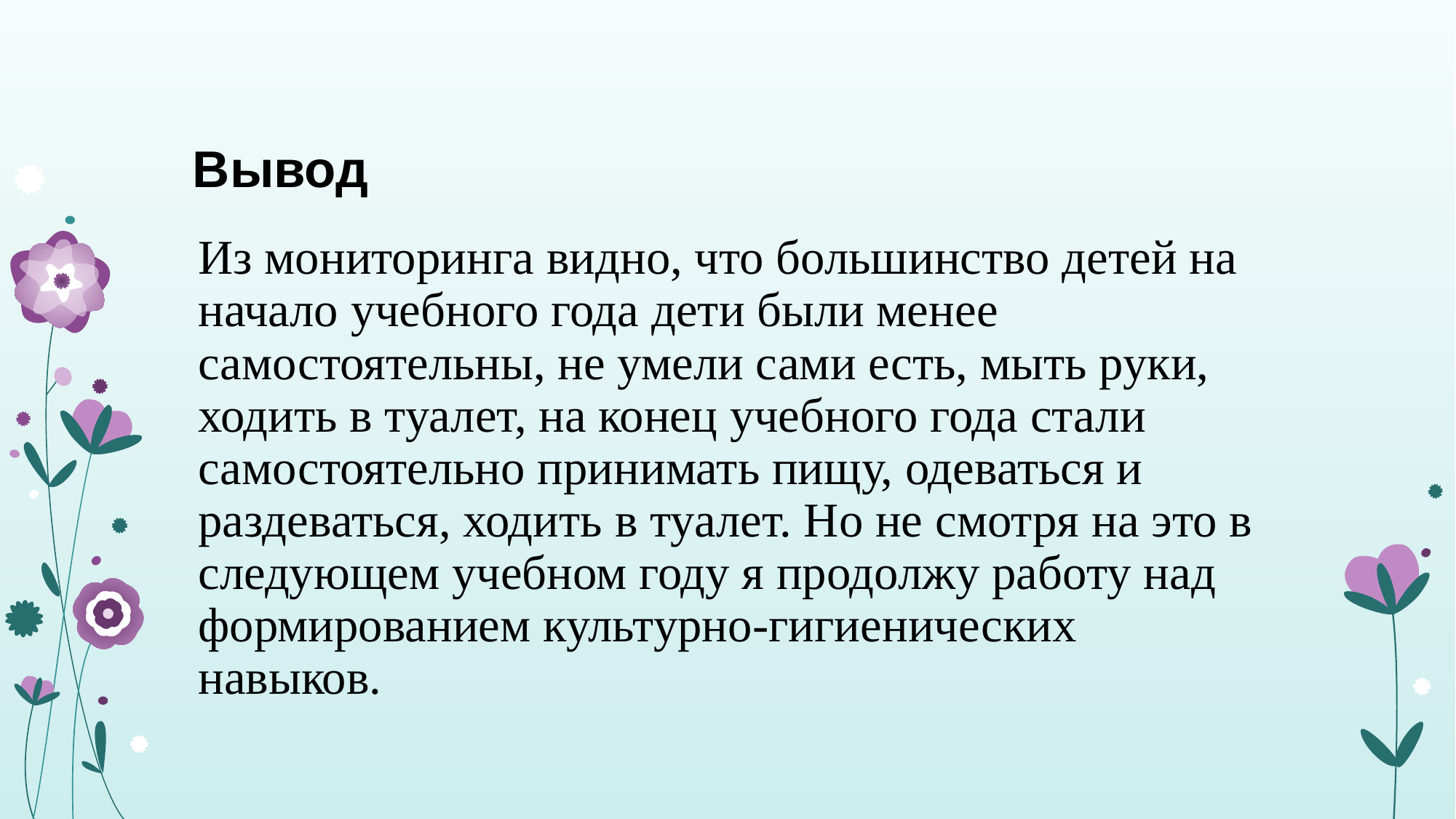

# Вывод
Из мониторинга видно, что большинство детей на начало учебного года дети были менее самостоятельны, не умели сами есть, мыть руки, ходить в туалет, на конец учебного года стали самостоятельно принимать пищу, одеваться и раздеваться, ходить в туалет. Но не смотря на это в следующем учебном году я продолжу работу над формированием культурно-гигиенических навыков.